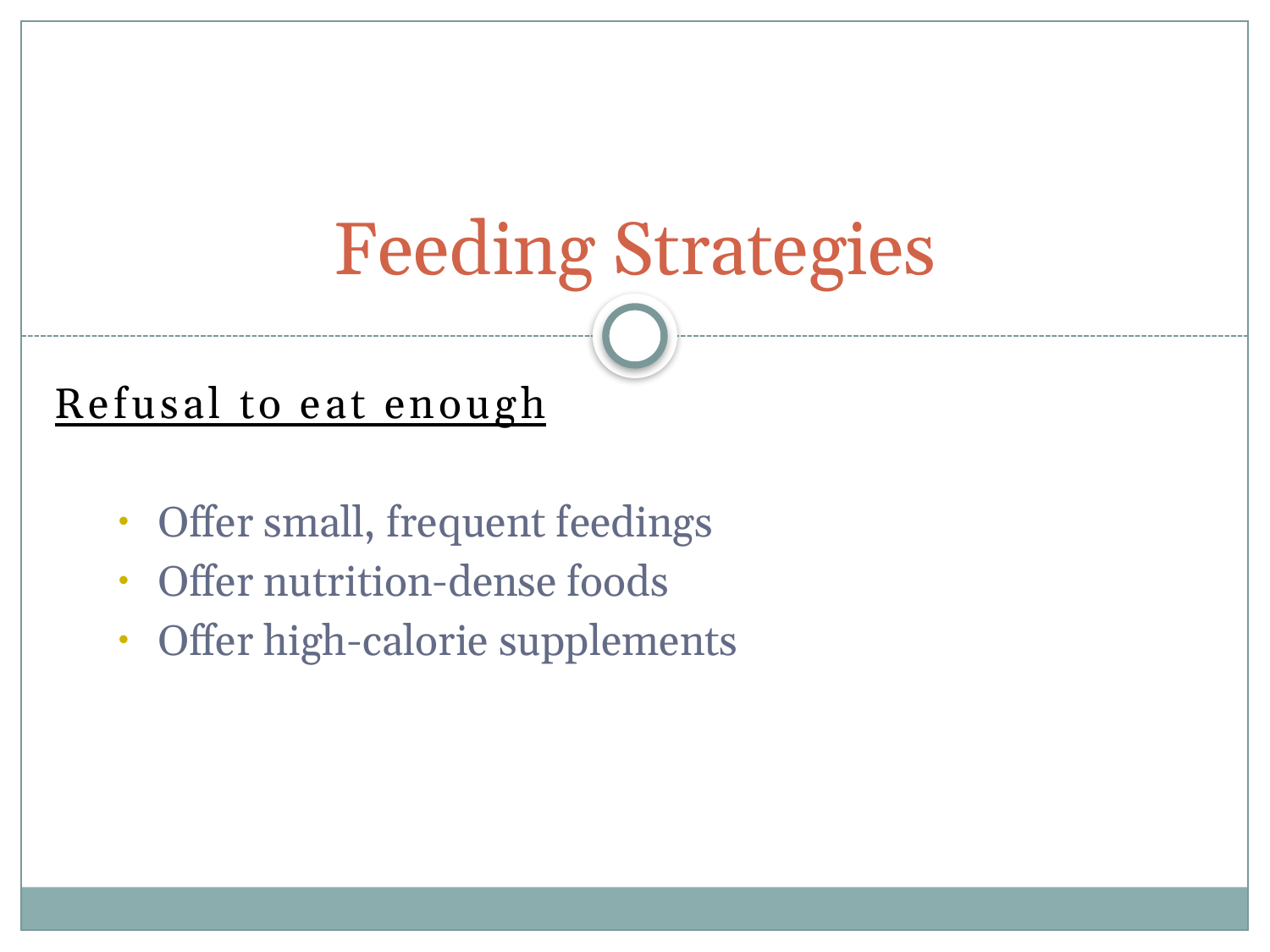

# Feeding Strategies
Refusal to eat enough

Offer small, frequent feedings
Offer nutrition-dense foods
Offer high-calorie supplements